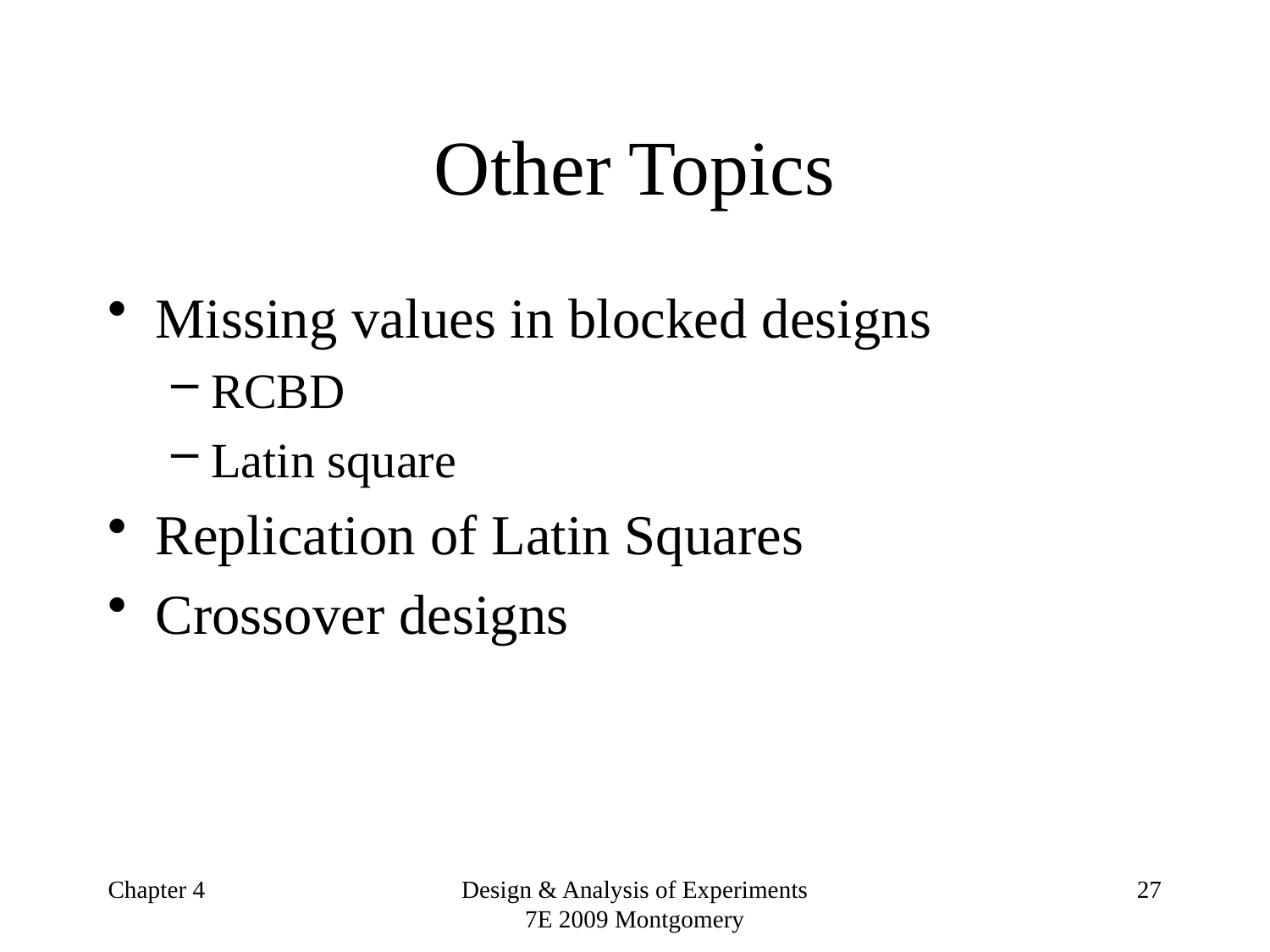

# Other Topics
Missing values in blocked designs
RCBD
Latin square
Replication of Latin Squares
Crossover designs
Chapter 4
Design & Analysis of Experiments 7E 2009 Montgomery
27